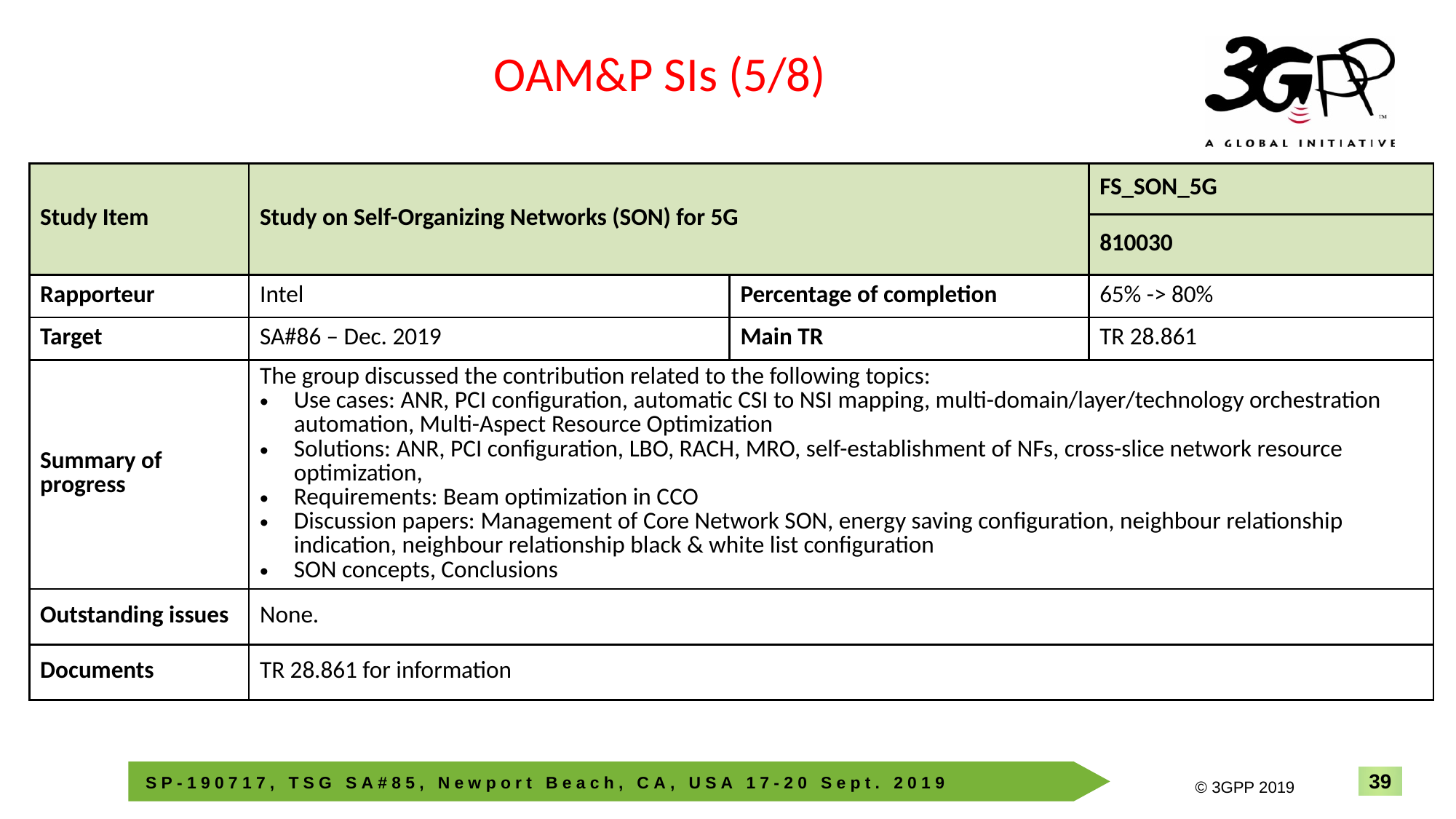

OAM&P SIs (5/8)
| Study Item | Study on Self-Organizing Networks (SON) for 5G |  | FS\_SON\_5G |
| --- | --- | --- | --- |
|  |  |  | 810030 |
| Rapporteur | Intel | Percentage of completion | 65% -> 80% |
| Target | SA#86 – Dec. 2019 | Main TR | TR 28.861 |
| Summary of progress | The group discussed the contribution related to the following topics: Use cases: ANR, PCI configuration, automatic CSI to NSI mapping, multi-domain/layer/technology orchestration automation, Multi-Aspect Resource Optimization Solutions: ANR, PCI configuration, LBO, RACH, MRO, self-establishment of NFs, cross-slice network resource optimization, Requirements: Beam optimization in CCO Discussion papers: Management of Core Network SON, energy saving configuration, neighbour relationship indication, neighbour relationship black & white list configuration SON concepts, Conclusions |  |  |
| Outstanding issues | None. |  |  |
| Documents | TR 28.861 for information |  |  |